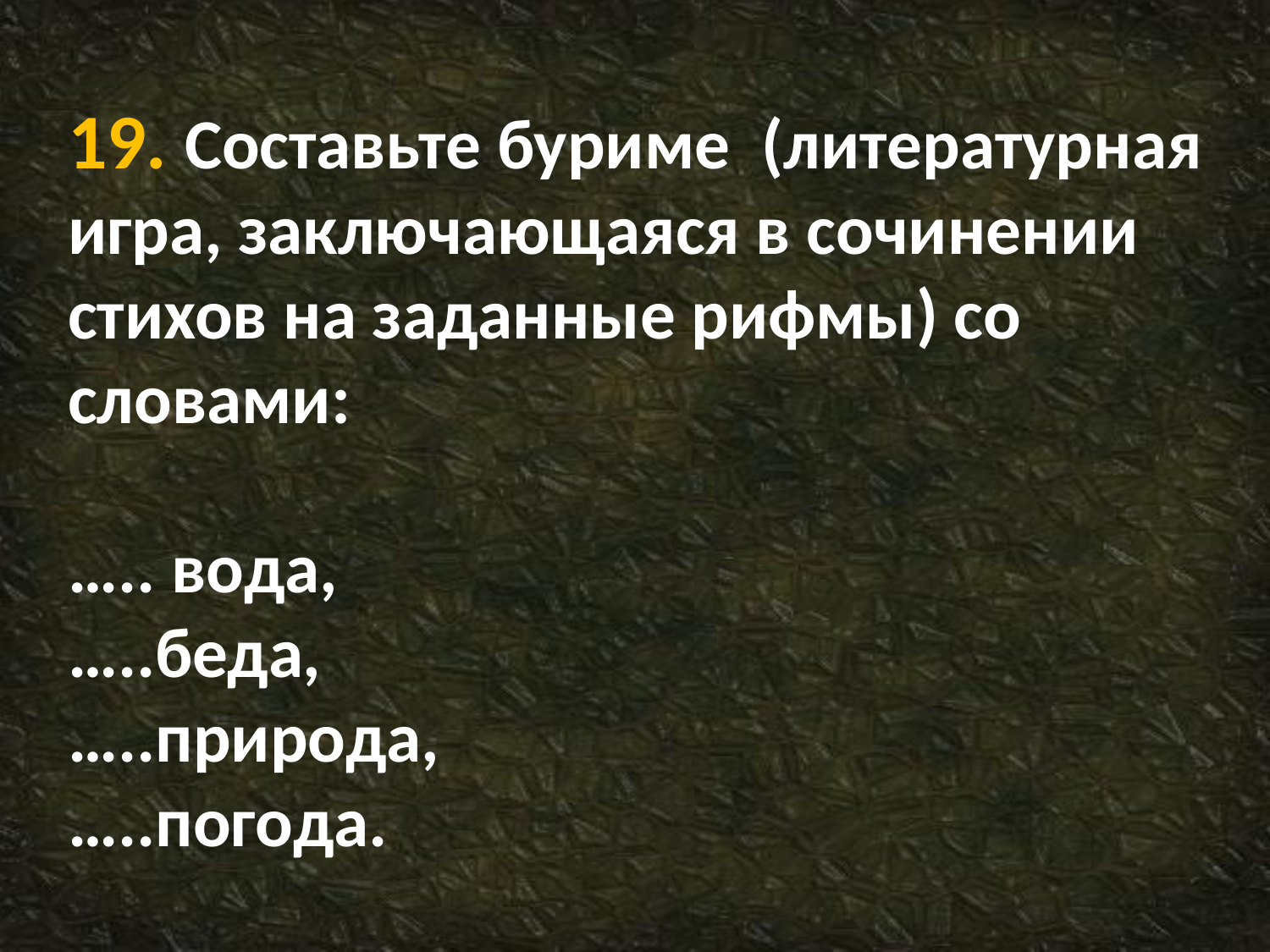

# 19. Составьте буриме  (литературная игра, заключающаяся в сочинении стихов на заданные рифмы) со словами: ….. вода, …..беда, …..природа, …..погода.